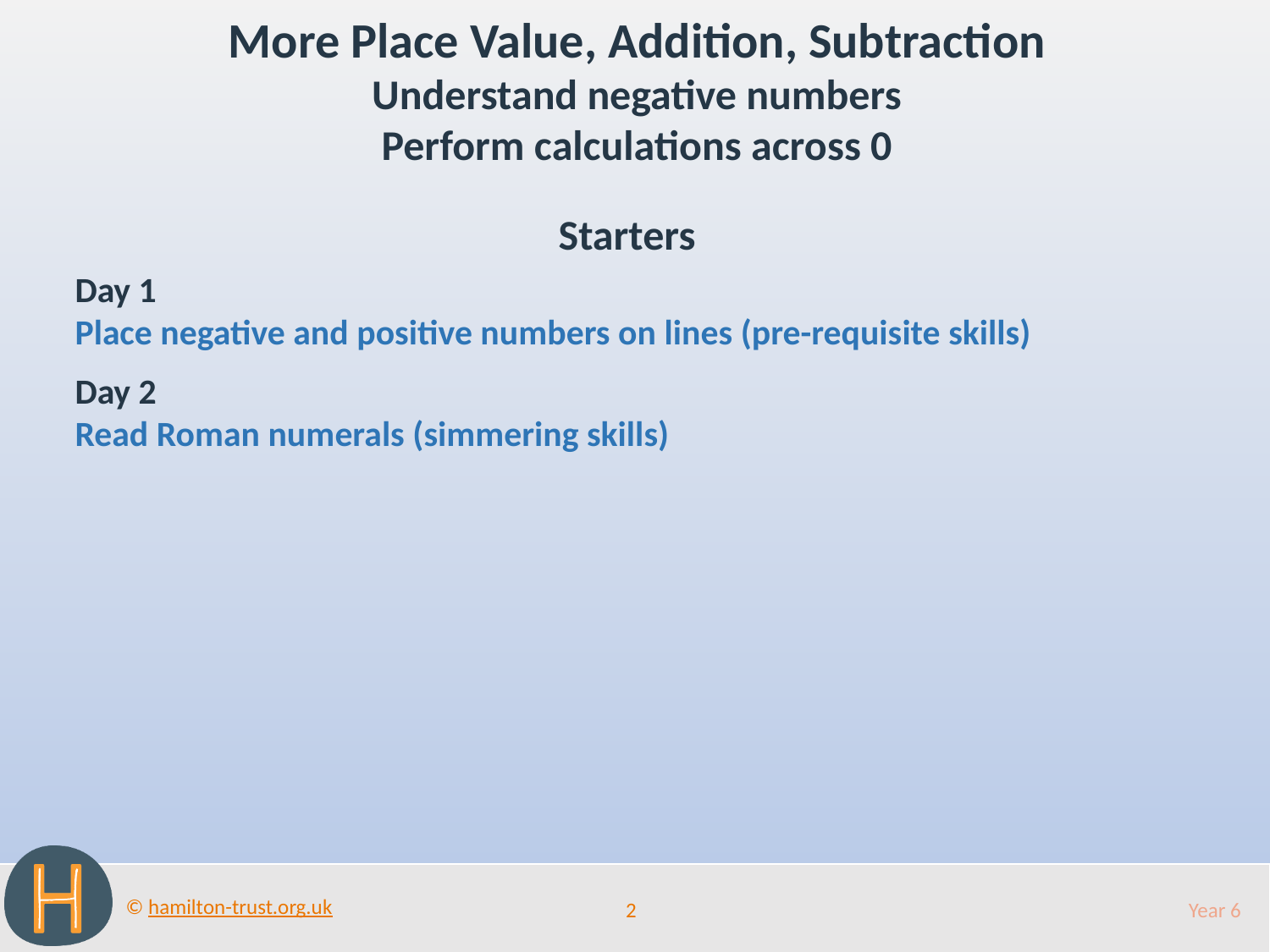

More Place Value, Addition, Subtraction
Understand negative numbers
Perform calculations across 0
Starters
Day 1
Place negative and positive numbers on lines (pre-requisite skills)
Day 2
Read Roman numerals (simmering skills)
2
Year 6